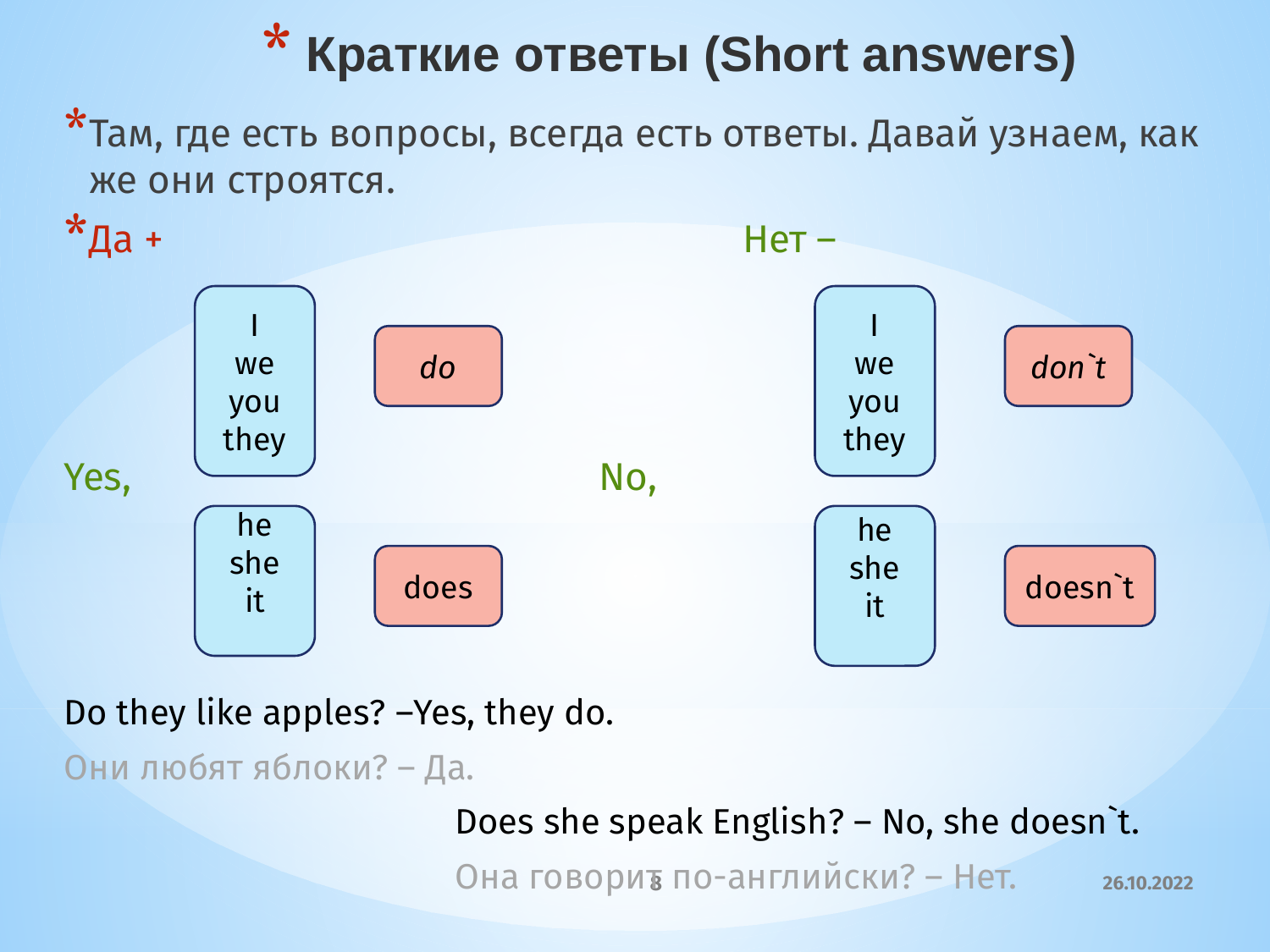

# Краткие ответы (Short answers)
Там, где есть вопросы, всегда есть ответы. Давай узнаем, как же они строятся.
Да +                                                         Нет –

Yes,                                              No,

Do they like apples? –Yes, they do.
Они любят яблоки? – Да.
                                          Does she speak English? – No, she doesn`t.
                                          Она говорит по-английски? – Нет.

I
we
you
they
I
we
you
they
don`t
do
he
she
it

he
she
it

does
doesn`t
8
26.10.2022